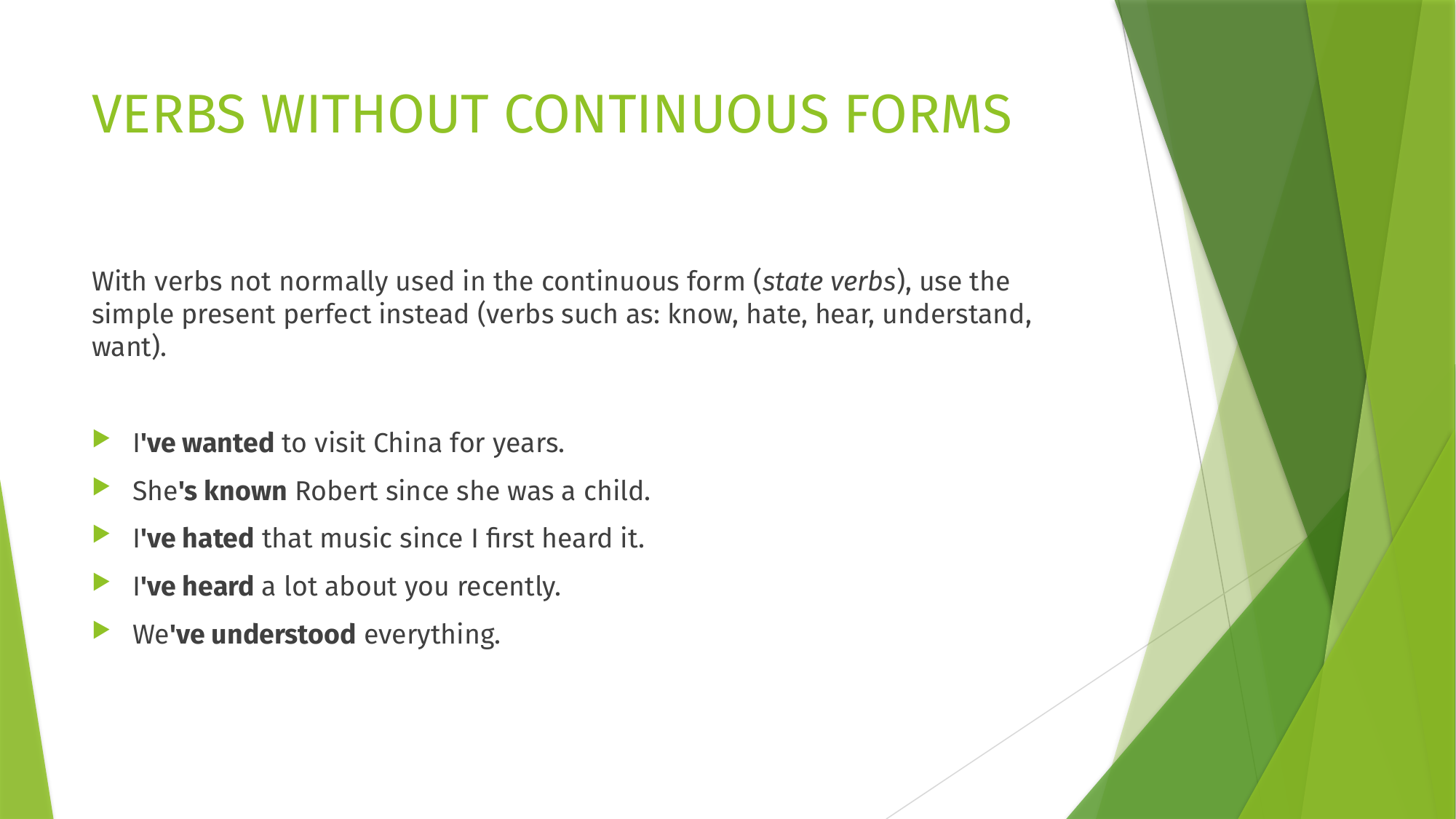

# VERBS WITHOUT CONTINUOUS FORMS
With verbs not normally used in the continuous form (state verbs), use the simple present perfect instead (verbs such as: know, hate, hear, understand, want).

I've wanted to visit China for years.
She's known Robert since she was a child.
I've hated that music since I first heard it.
I've heard a lot about you recently.
We've understood everything.